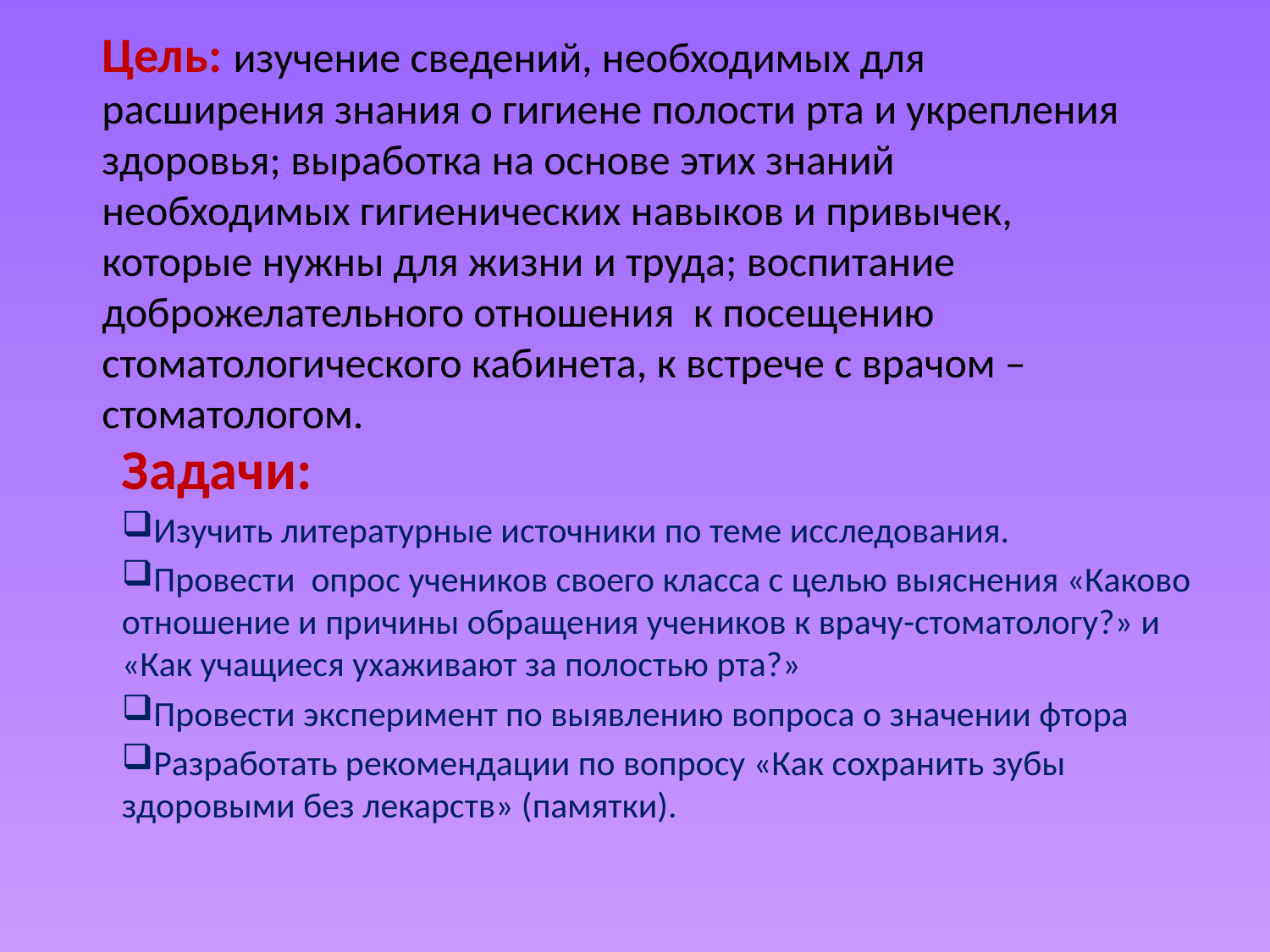

# Цель: изучение сведений, необходимых для расширения знания о гигиене полости рта и укрепления здоровья; выработка на основе этих знаний необходимых гигиенических навыков и привычек, которые нужны для жизни и труда; воспитание доброжелательного отношения  к посещению стоматологического кабинета, к встрече с врачом – стоматологом.
Задачи:
Изучить литературные источники по теме исследования.
Провести  опрос учеников своего класса с целью выяснения «Каково отношение и причины обращения учеников к врачу-стоматологу?» и «Как учащиеся ухаживают за полостью рта?»
Провести эксперимент по выявлению вопроса о значении фтора
Разработать рекомендации по вопросу «Как сохранить зубы здоровыми без лекарств» (памятки).